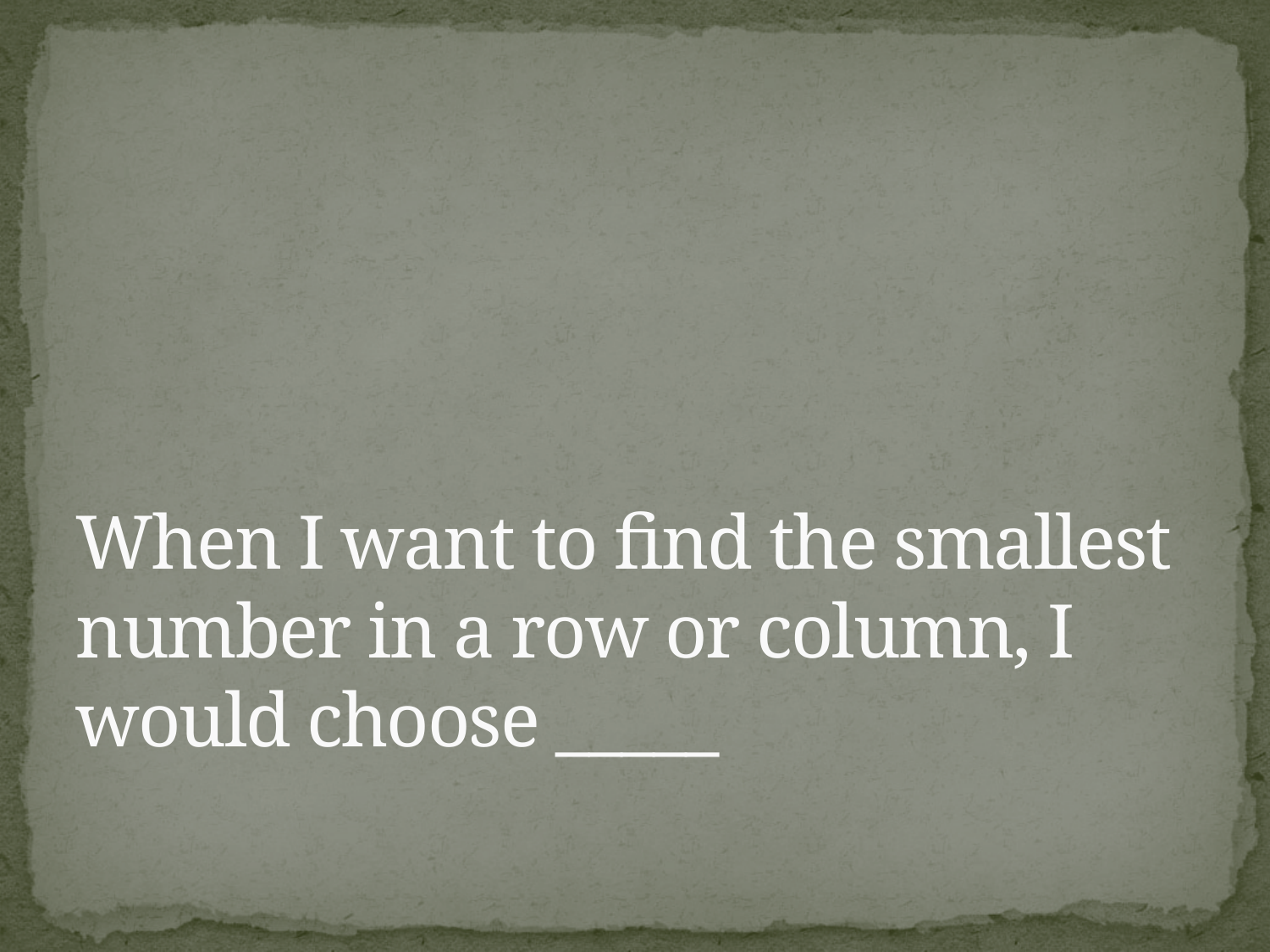

# When I want to find the smallest number in a row or column, I would choose _____